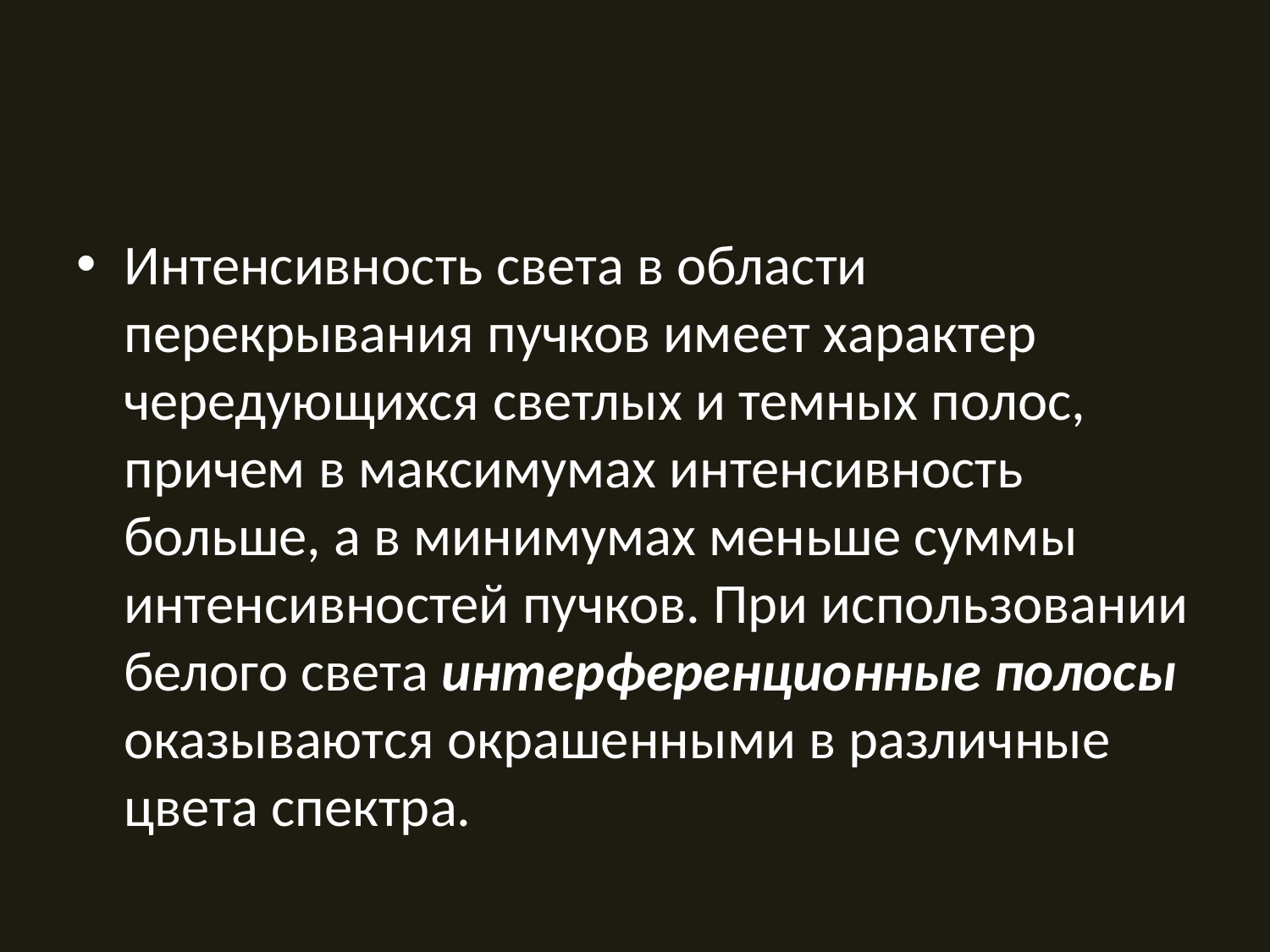

#
Интенсивность света в области перекрывания пучков имеет характер чередующихся светлых и темных полос, причем в максимумах интенсивность больше, а в минимумах меньше суммы интенсивностей пучков. При использовании белого света интерференционные полосы оказываются окрашенными в различные цвета спектра.